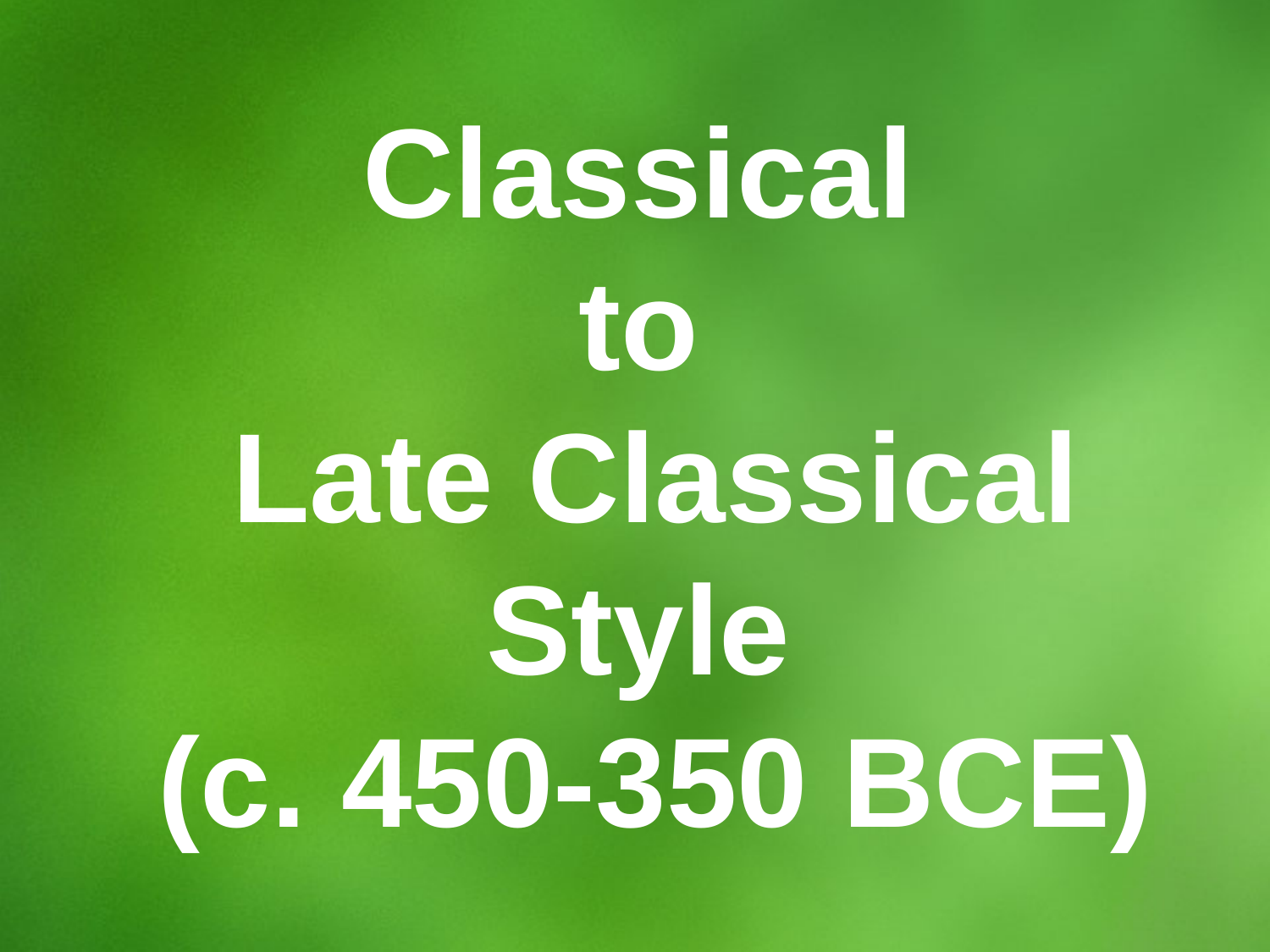

Classical
to
Late Classical Style
(c. 450-350 BCE)